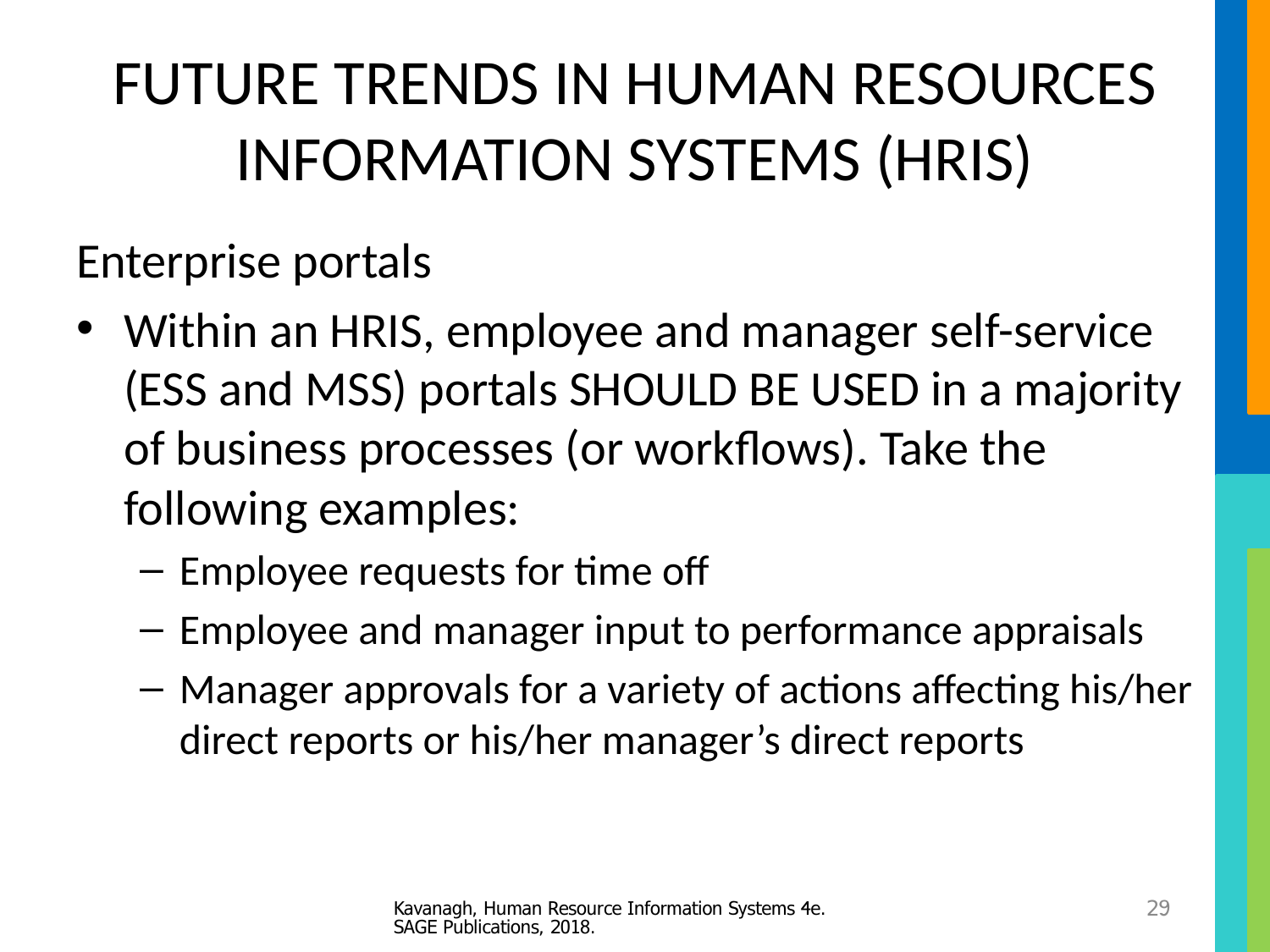

# FUTURE TRENDS IN HUMAN RESOURCES INFORMATION SYSTEMS (HRIS)
Enterprise portals
Within an HRIS, employee and manager self-service (ESS and MSS) portals SHOULD BE USED in a majority of business processes (or workflows). Take the following examples:
Employee requests for time off
Employee and manager input to performance appraisals
Manager approvals for a variety of actions affecting his/her direct reports or his/her manager’s direct reports
Kavanagh, Human Resource Information Systems 4e. SAGE Publications, 2018.
29